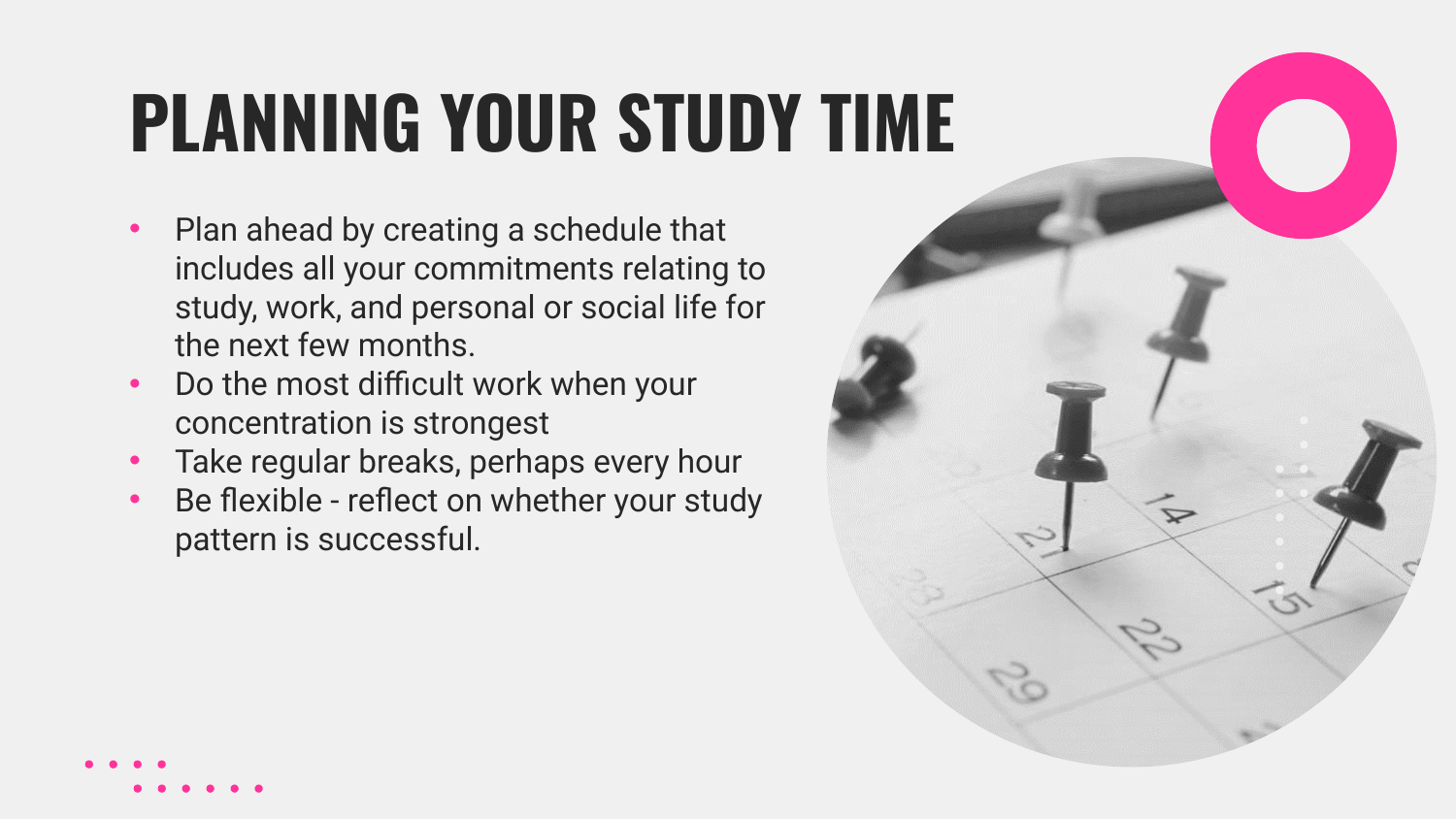

PLANNING YOUR STUDY TIME

Plan ahead by creating a schedule that includes all your commitments relating to study, work, and personal or social life for the next few months.
Do the most difficult work when your concentration is strongest
Take regular breaks, perhaps every hour
Be flexible - reflect on whether your study pattern is successful.